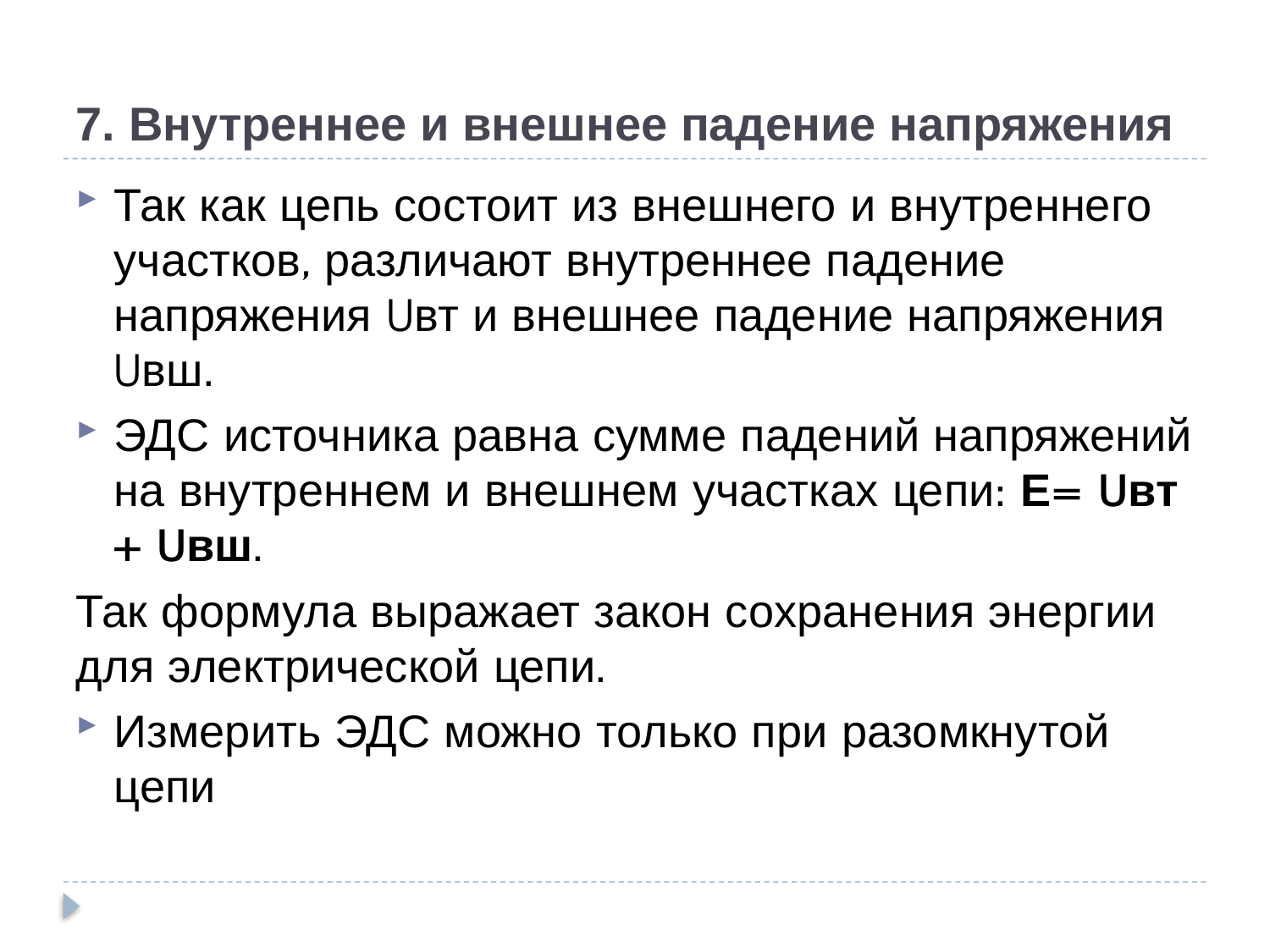

# 7. Внутреннее и внешнее падение напряжения
Так как цепь состоит из внешнего и внутреннего участков, различают внутреннее падение напряжения Uвт и внешнее падение напряжения Uвш.
ЭДС источника равна сумме падений напряжений на внутреннем и внешнем участках цепи: Е= Uвт  + Uвш.
Так формула выражает закон сохранения энергии для электрической цепи.
Измерить ЭДС можно только при разомкнутой цепи